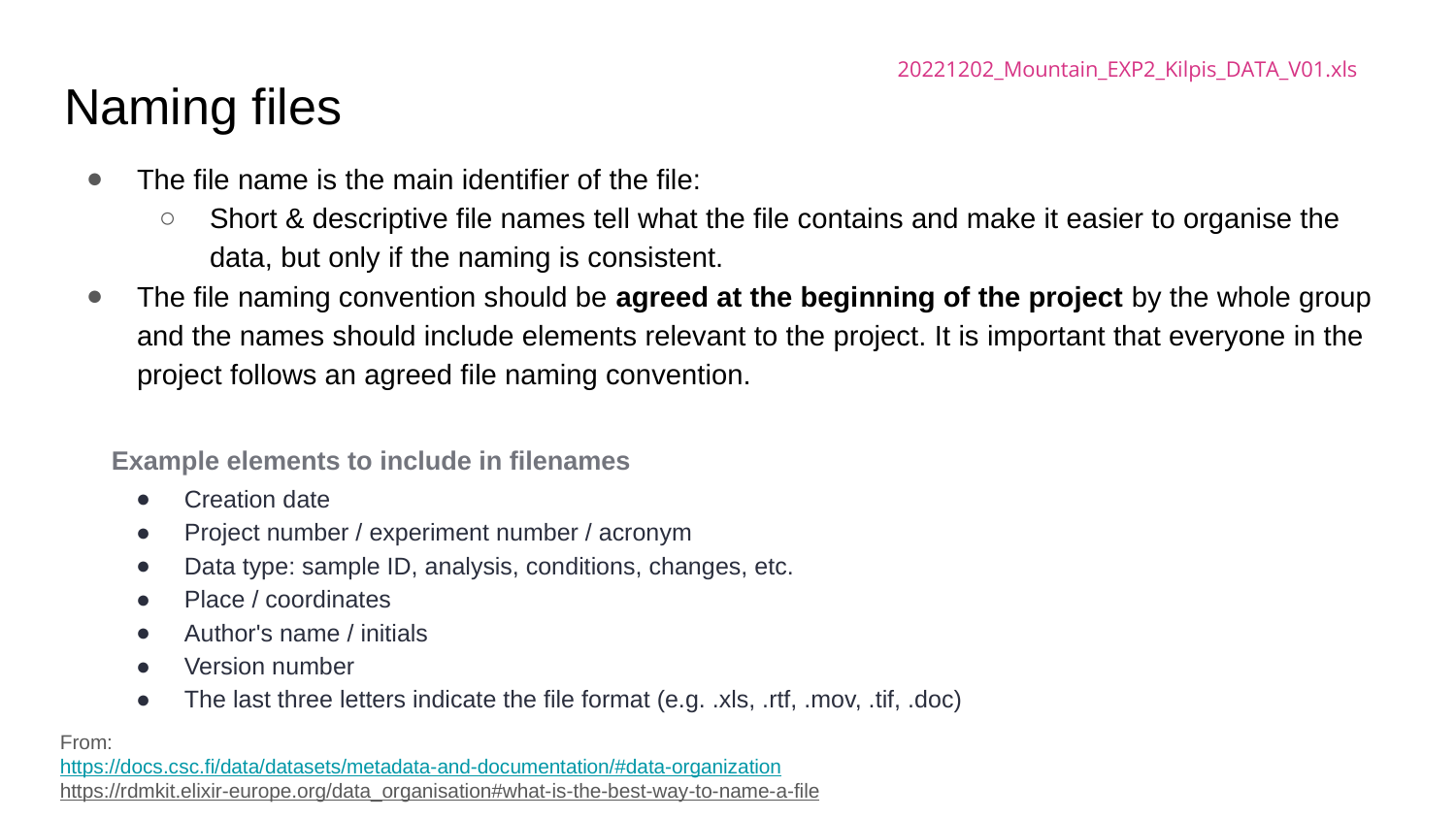

20221202_Mountain_EXP2_Kilpis_DATA_V01.xls
# Naming files
The file name is the main identifier of the file:
Short & descriptive file names tell what the file contains and make it easier to organise the data, but only if the naming is consistent.
The file naming convention should be agreed at the beginning of the project by the whole group and the names should include elements relevant to the project. It is important that everyone in the project follows an agreed file naming convention.
Example elements to include in filenames
Creation date
Project number / experiment number / acronym
Data type: sample ID, analysis, conditions, changes, etc.
Place / coordinates
Author's name / initials
Version number
The last three letters indicate the file format (e.g. .xls, .rtf, .mov, .tif, .doc)
From:
https://docs.csc.fi/data/datasets/metadata-and-documentation/#data-organization
https://rdmkit.elixir-europe.org/data_organisation#what-is-the-best-way-to-name-a-file